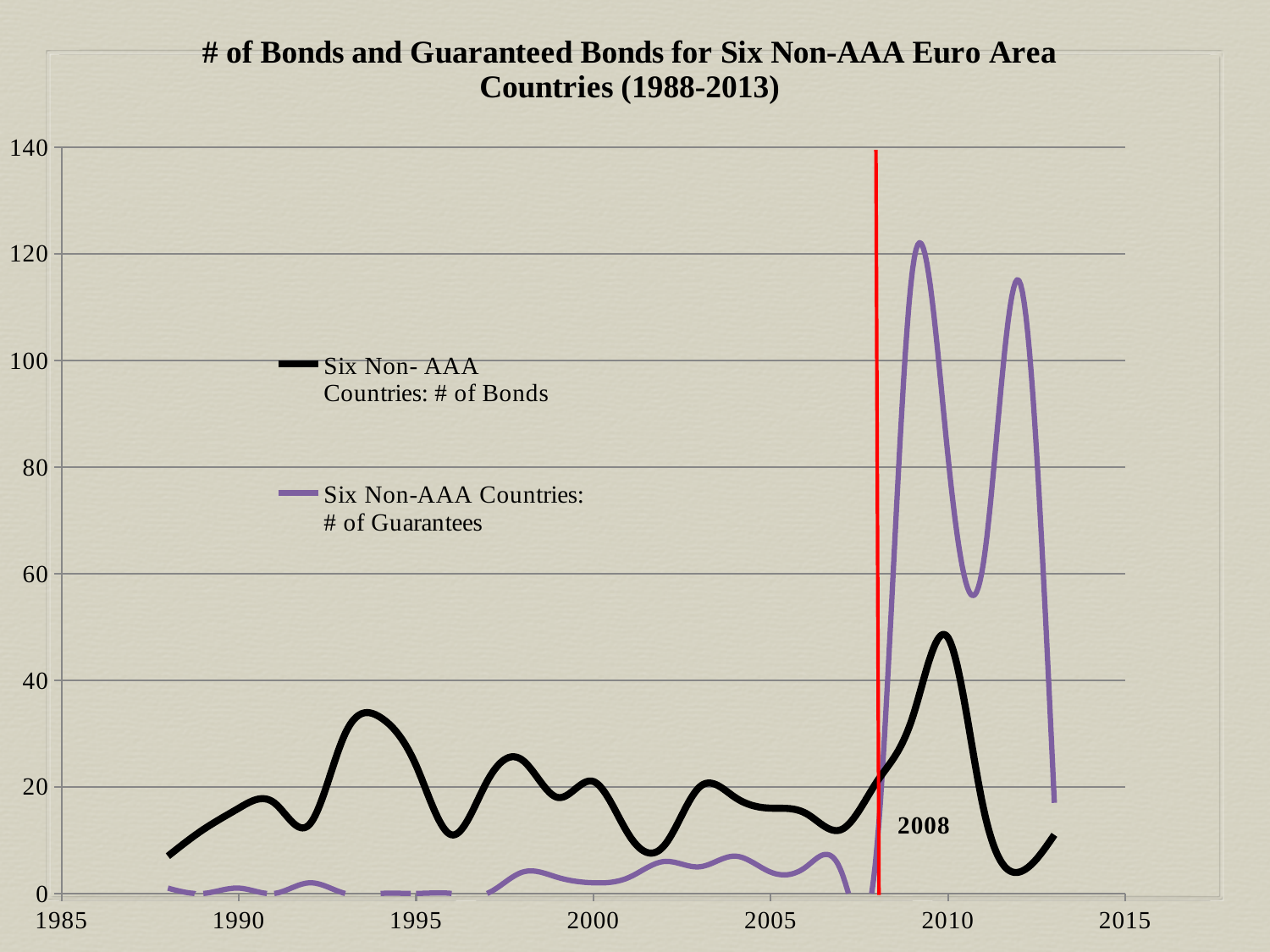

### Chart: # of Bonds and Guaranteed Bonds for Six Non-AAA Euro Area Countries (1988-2013)

| Category | Six Non- AAA Countries: # of Bonds  | Six Non-AAA Countries: # of Guarantees |
|---|---|---|